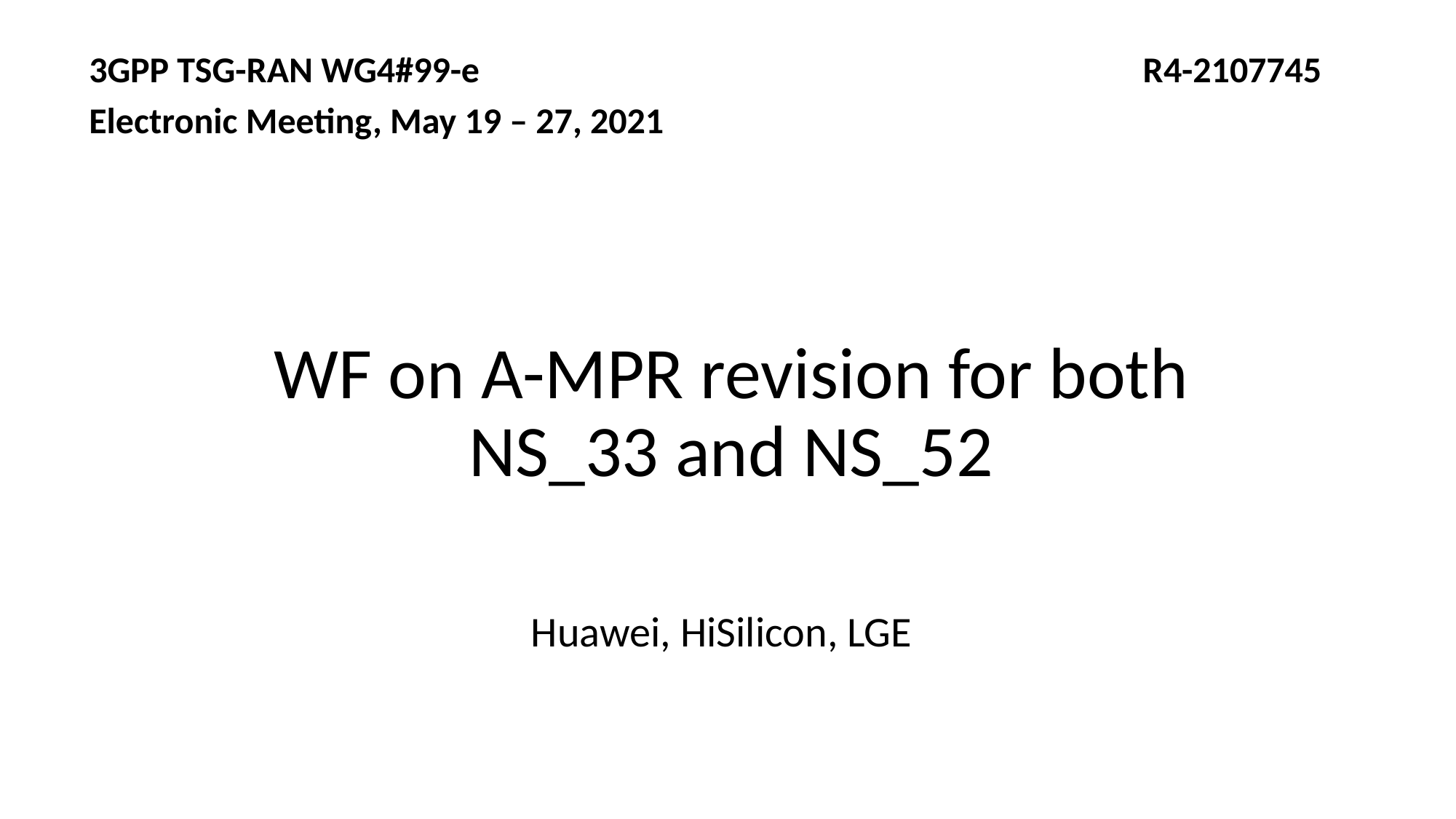

3GPP TSG-RAN WG4#99-e                                                                                 R4-2107745
Electronic Meeting, May 19 – 27, 2021
# WF on A-MPR revision for both NS_33 and NS_52
Huawei, HiSilicon, LGE